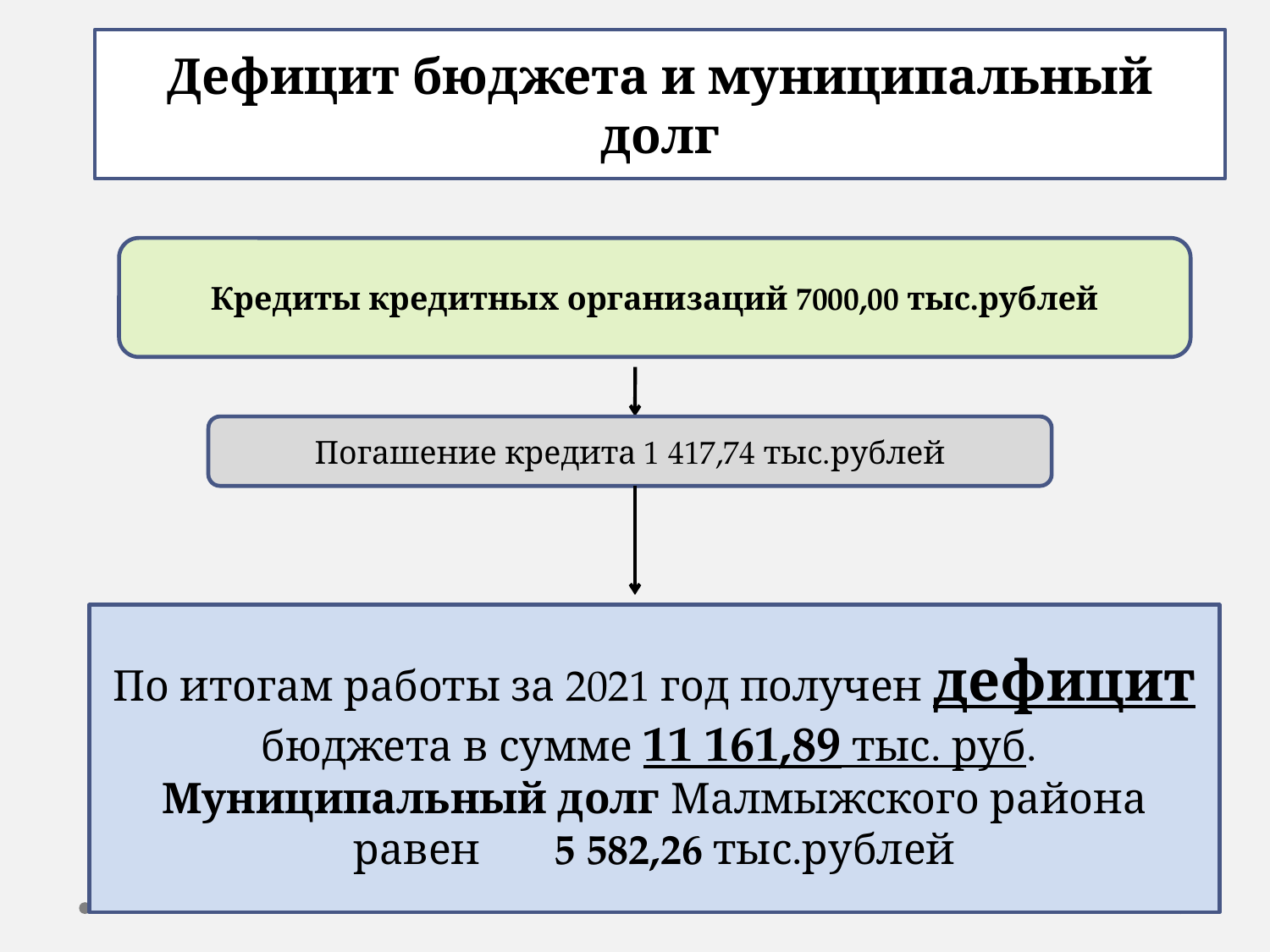

Дефицит бюджета и муниципальный долг
Кредиты кредитных организаций 7000,00 тыс.рублей
Погашение кредита 1 417,74 тыс.рублей
По итогам работы за 2021 год получен дефицит бюджета в сумме 11 161,89 тыс. руб.
Муниципальный долг Малмыжского района равен       5 582,26 тыс.рублей